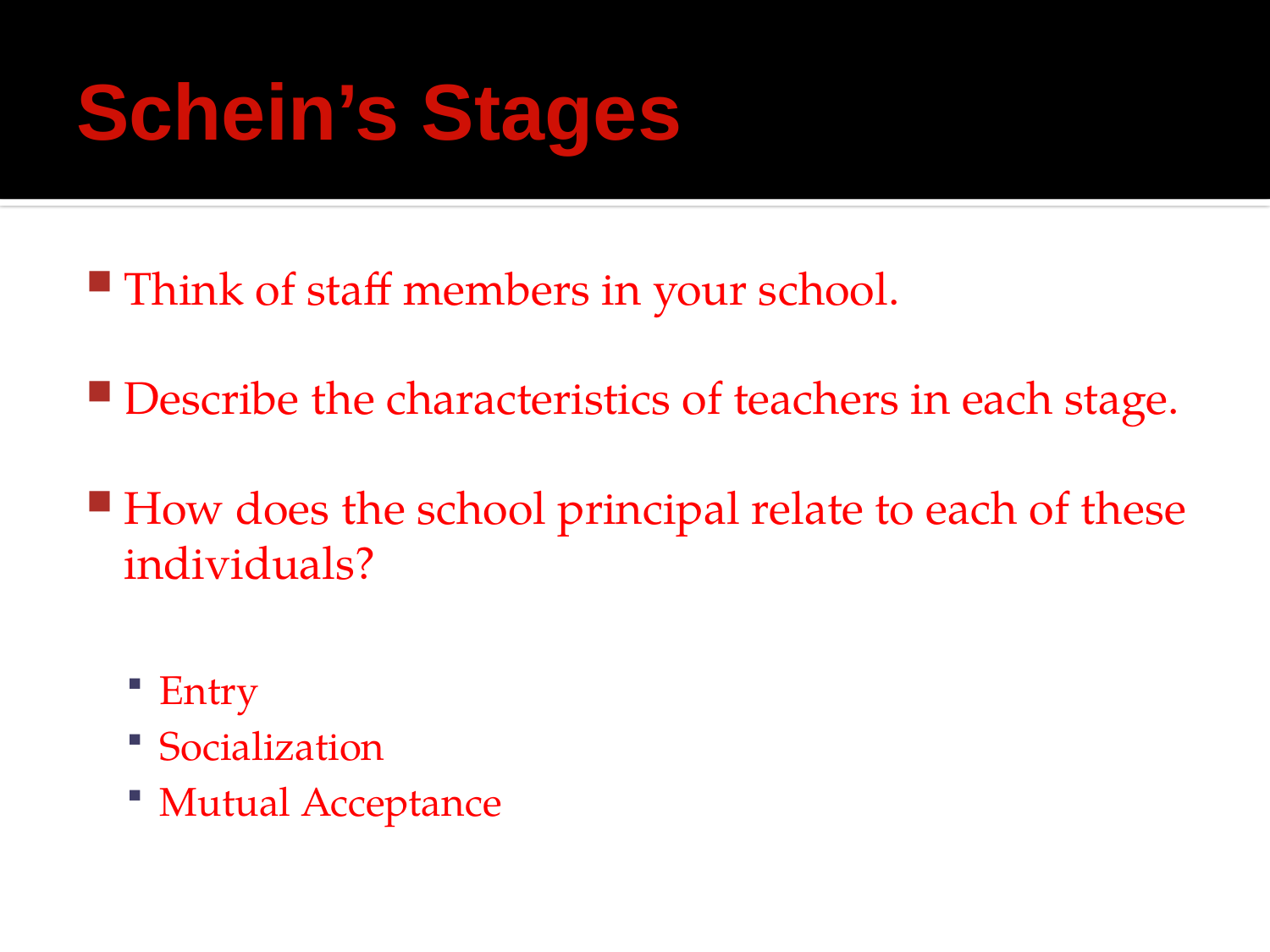

# Schein’s Stages
Think of staff members in your school.

Describe the characteristics of teachers in each stage.

How does the school principal relate to each of these individuals?

Entry
Socialization
Mutual Acceptance